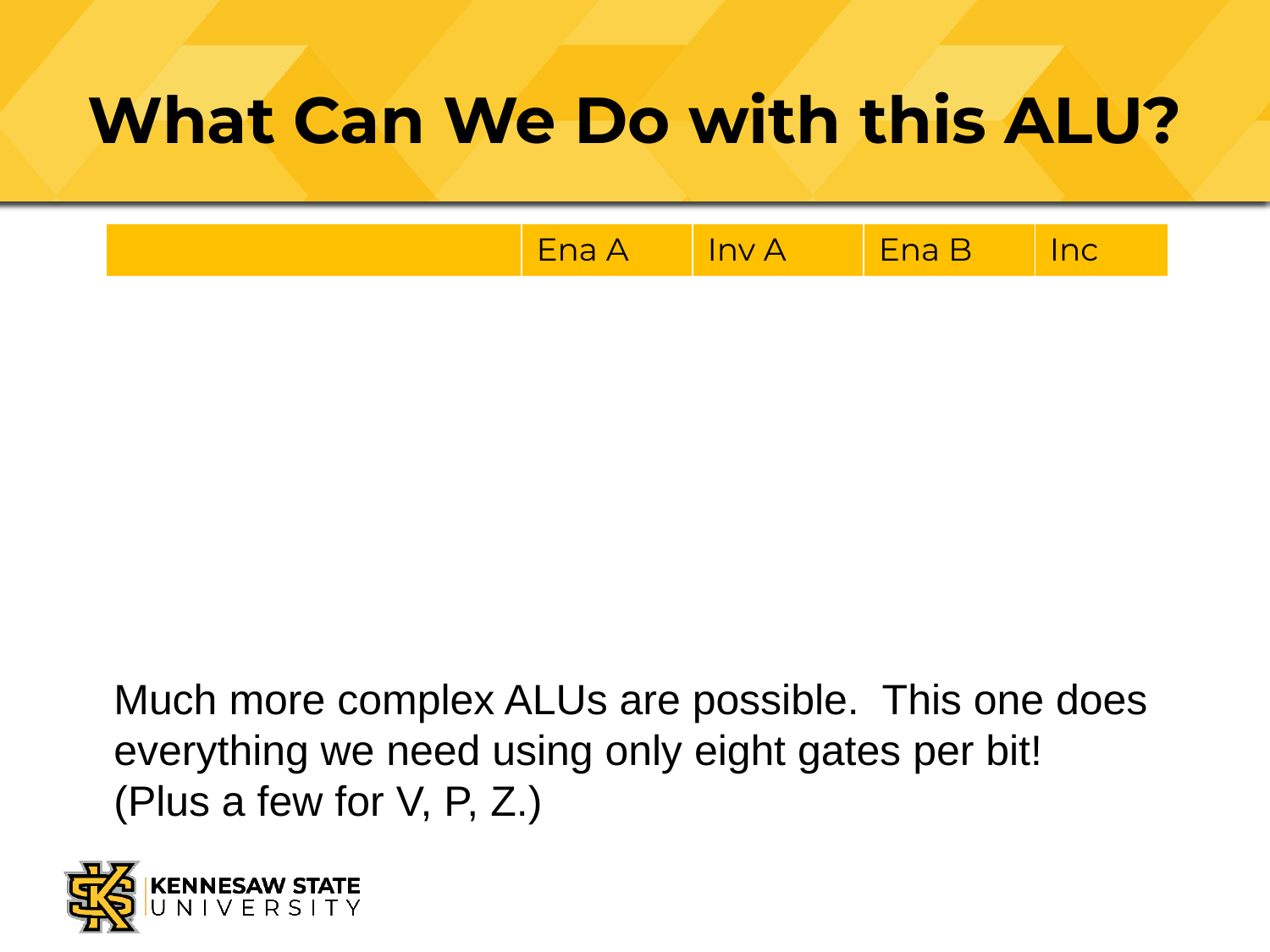

# What Can We Do with this ALU?
|  | Ena A | Inv A | Ena B | Inc |
| --- | --- | --- | --- | --- |
| Add (A + B) | • |  | • |  |
| Subtract (B – A) | • | • | • | • |
| Copy A | • |  |  |  |
| Increment A | • |  |  | • |
| Constant zero |  |  |  |  |
| Constant one |  |  |  | • |
| Constant minus one |  | • |  |  |

Much more complex ALUs are possible.  This one does everything we need using only eight gates per bit!  (Plus a few for V, P, Z.)